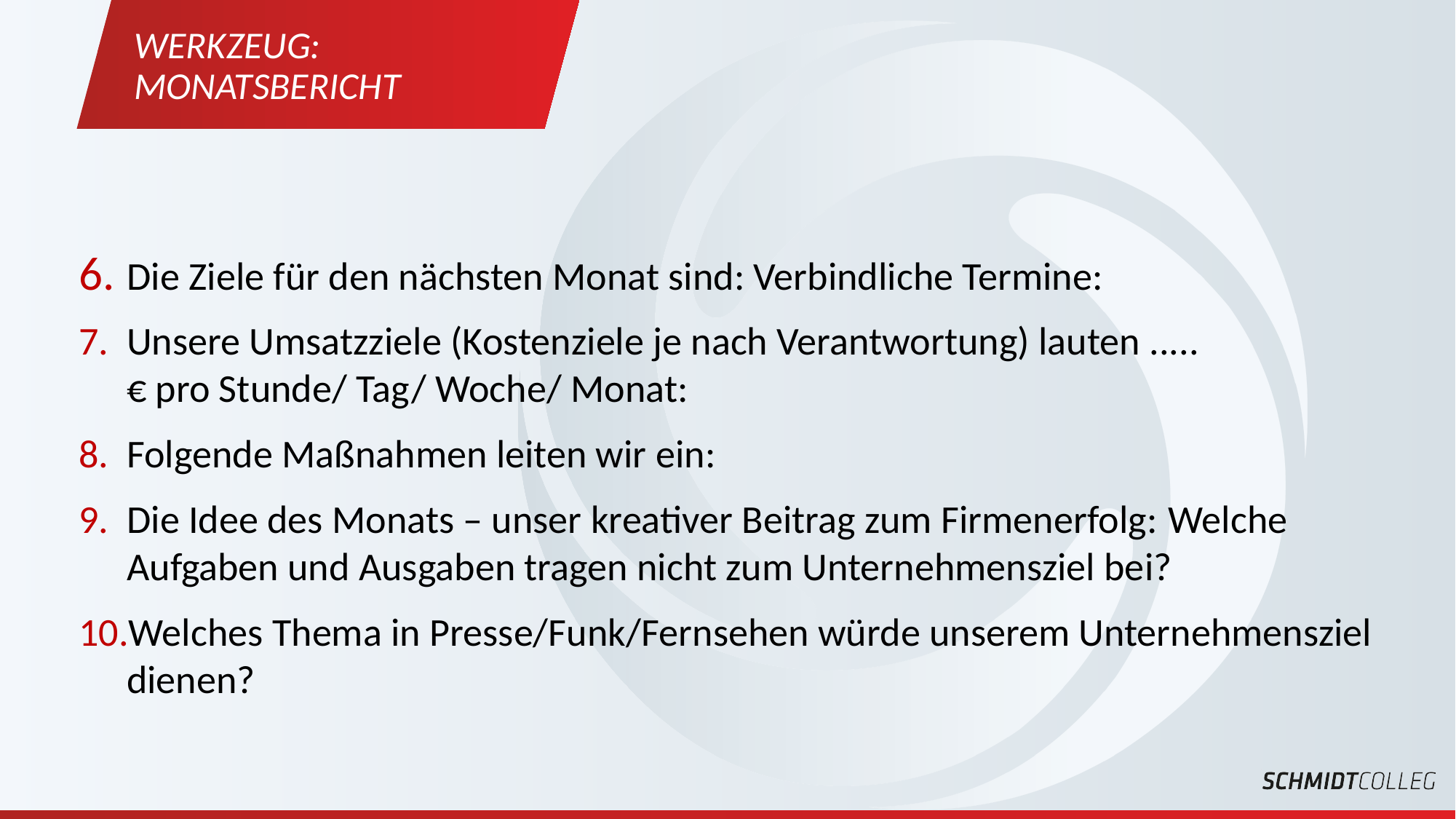

Werkzeug: Monatsbericht

Die Ziele für den nächsten Monat sind: Verbindliche Termine:
Unsere Umsatzziele (Kostenziele je nach Verantwortung) lauten .....
€ pro Stunde/ Tag/ Woche/ Monat:
Folgende Maßnahmen leiten wir ein:
Die Idee des Monats – unser kreativer Beitrag zum Firmenerfolg: Welche Aufgaben und Ausgaben tragen nicht zum Unternehmensziel bei?
Welches Thema in Presse/Funk/Fernsehen würde unserem Unternehmensziel dienen?